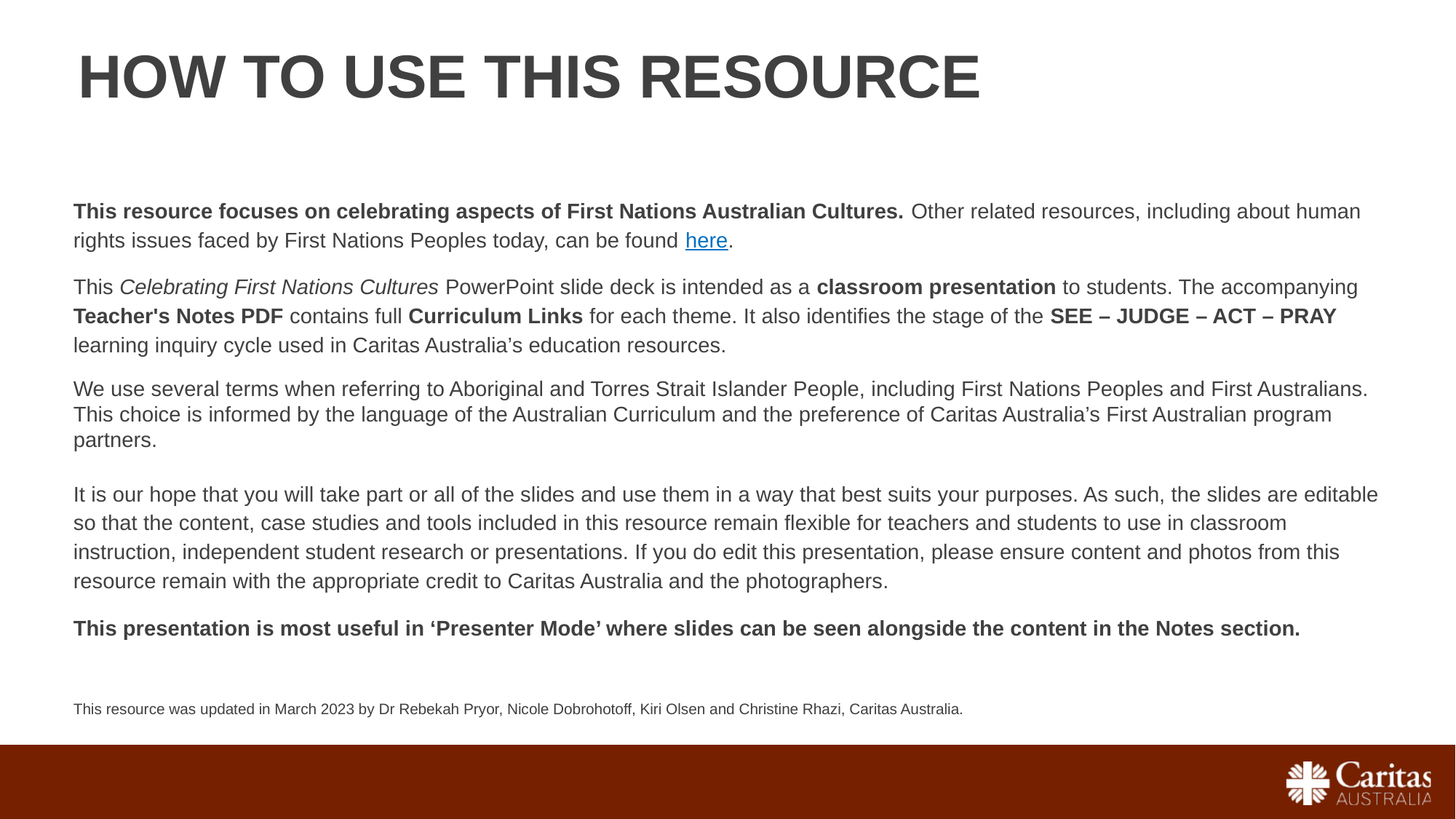

HOW TO USE THIS RESOURCE
This resource focuses on celebrating aspects of First Nations Australian Cultures. Other related resources, including about human rights issues faced by First Nations Peoples today, can be found here.
This Celebrating First Nations Cultures PowerPoint slide deck is intended as a classroom presentation to students. The accompanying Teacher's Notes PDF contains full Curriculum Links for each theme. It also identifies the stage of the SEE – JUDGE – ACT – PRAY learning inquiry cycle used in Caritas Australia’s education resources.
We use several terms when referring to Aboriginal and Torres Strait Islander People, including First Nations Peoples and First Australians. This choice is informed by the language of the Australian Curriculum and the preference of Caritas Australia’s First Australian program partners.

It is our hope that you will take part or all of the slides and use them in a way that best suits your purposes. As such, the slides are editable so that the content, case studies and tools included in this resource remain flexible for teachers and students to use in classroom instruction, independent student research or presentations. If you do edit this presentation, please ensure content and photos from this resource remain with the appropriate credit to Caritas Australia and the photographers.
This presentation is most useful in ‘Presenter Mode’ where slides can be seen alongside the content in the Notes section.

This resource was updated in March 2023 by Dr Rebekah Pryor, Nicole Dobrohotoff, Kiri Olsen and Christine Rhazi, Caritas Australia.